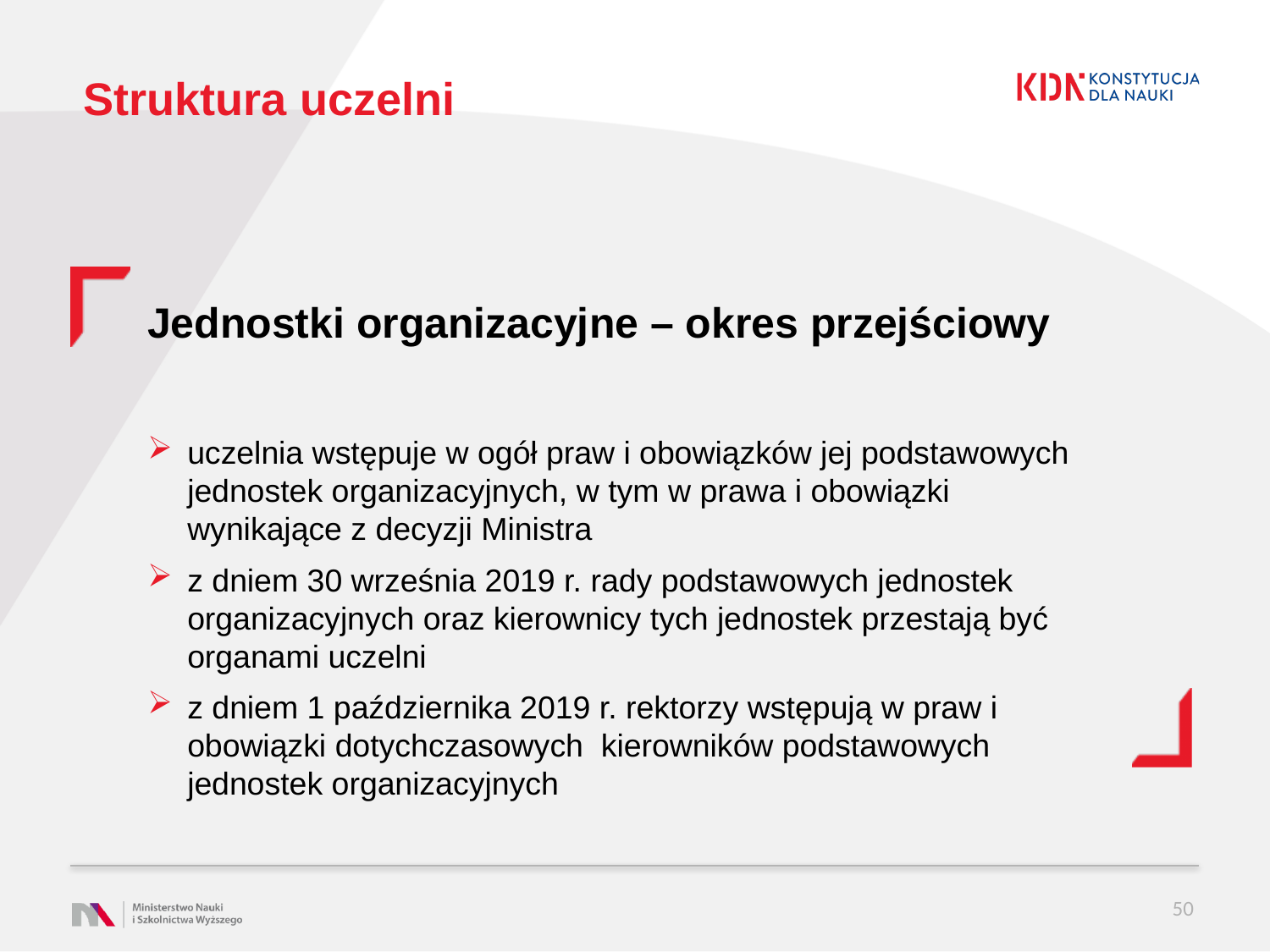

# Struktura uczelni
Jednostki organizacyjne – okres przejściowy
uczelnia wstępuje w ogół praw i obowiązków jej podstawowych jednostek organizacyjnych, w tym w prawa i obowiązki wynikające z decyzji Ministra
z dniem 30 września 2019 r. rady podstawowych jednostek organizacyjnych oraz kierownicy tych jednostek przestają być organami uczelni
z dniem 1 października 2019 r. rektorzy wstępują w praw i obowiązki dotychczasowych  kierowników podstawowych jednostek organizacyjnych

50